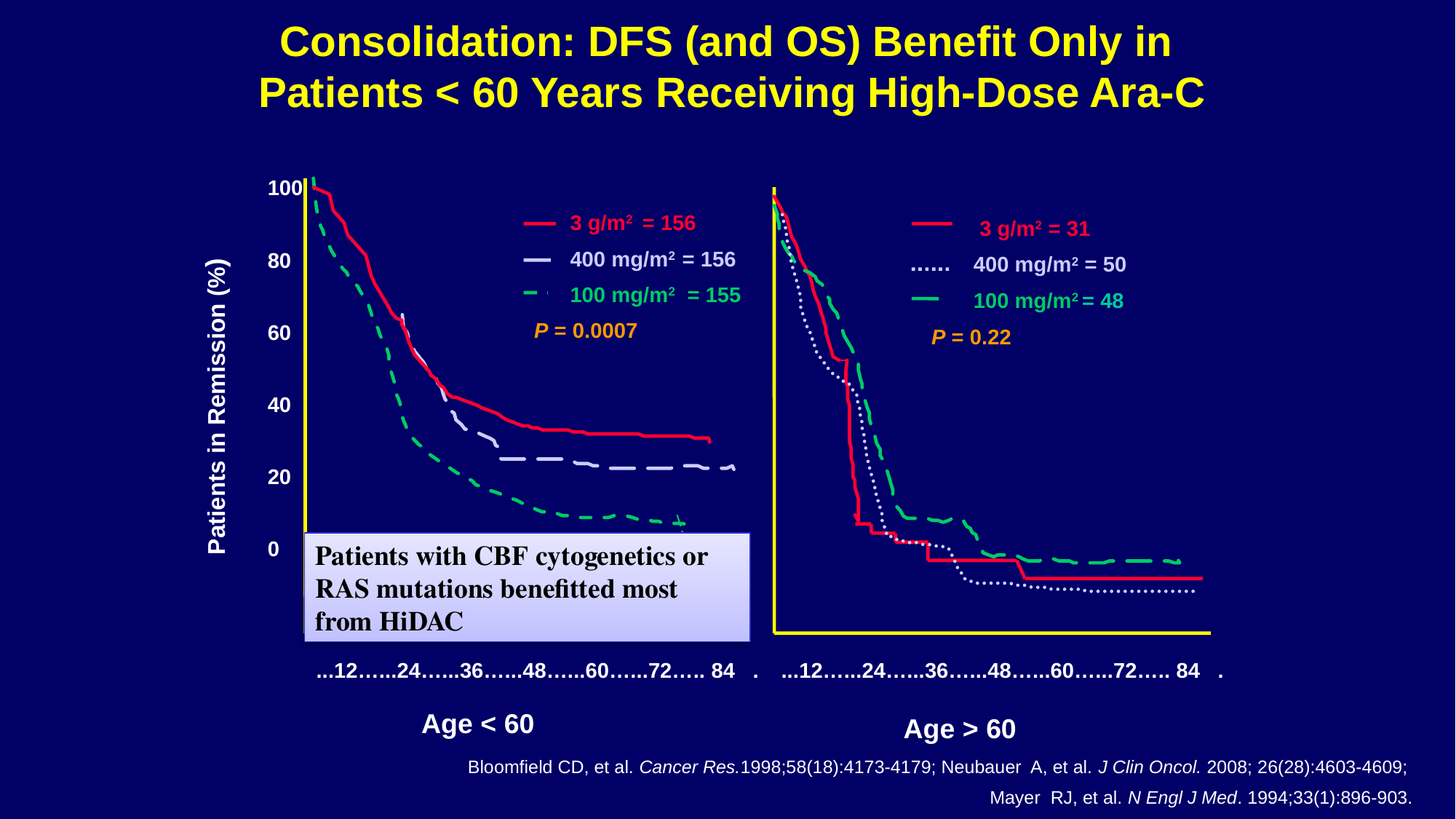

Consolidation: DFS (and OS) Benefit Only in
Patients < 60 Years Receiving High-Dose Ara-C
100

80

60

40

20

0

      3 g/m2  = 156
      400 mg/m2  = 156
      100 mg/m2  = 155
p = 0.0007

        3 g/m2 = 31
       400 mg/m2 = 50
       100 mg/m2 = 48
p = 0.22

Patients in Remission (%)

Patients with CBF cytogenetics or RAS mutations benefitted most from HiDAC

...12…...24…...36…...48…...60…...72….. 84	.
...12…...24…...36…...48…...60…...72….. 84	.
Age < 60
Age > 60
Bloomfield CD, et al. Cancer Res.1998;58(18):4173-4179; Neubauer  A, et al. J Clin Oncol. 2008; 26(28):4603-4609;
Mayer  RJ, et al. N Engl J Med. 1994;33(1):896-903.